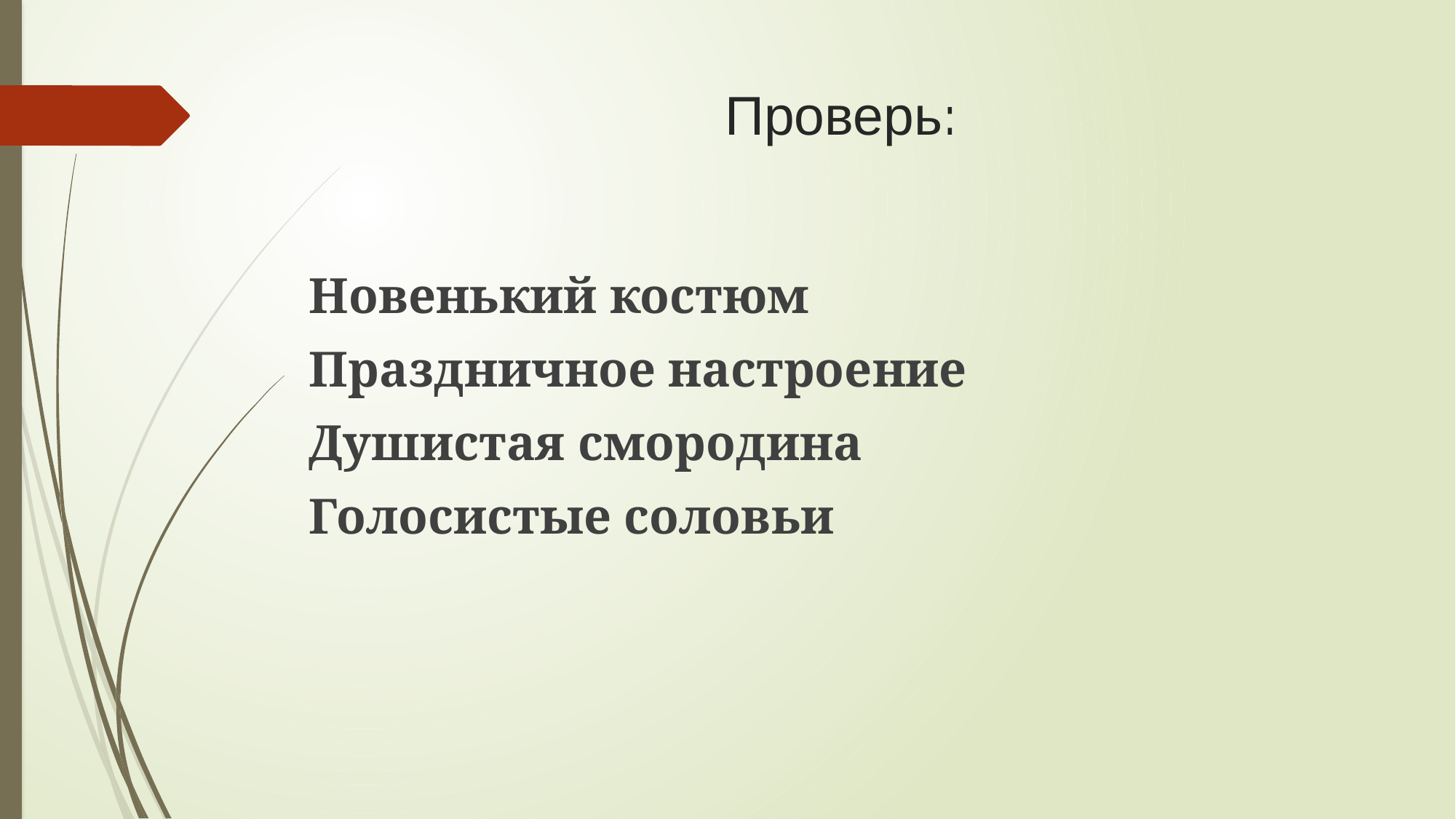

# Проверь:
Новенький костюм
Праздничное настроение
Душистая смородина
Голосистые соловьи